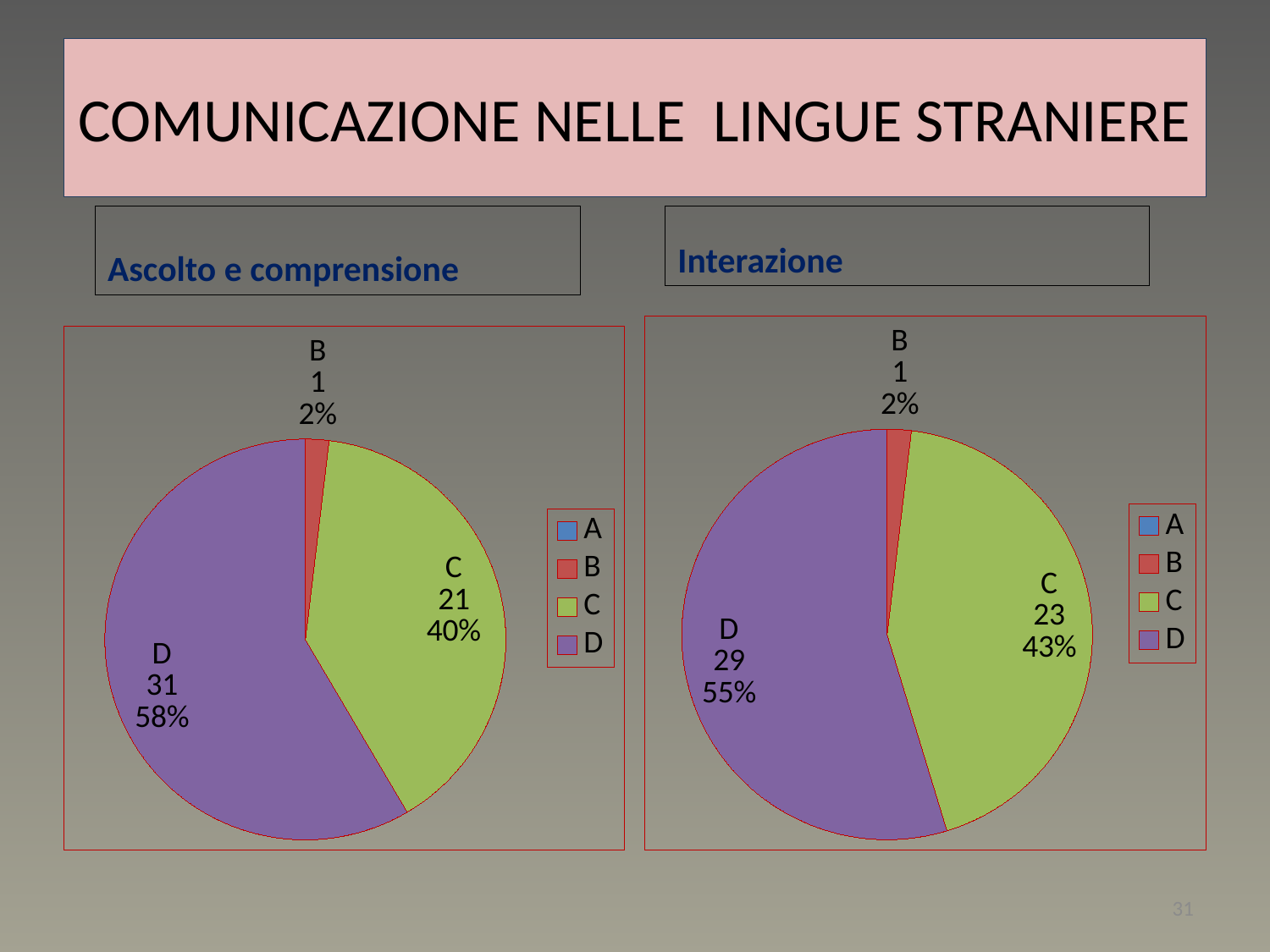

# COMUNICAZIONE NELLE  LINGUE STRANIERE
Ascolto e comprensione
Interazione

### Chart

| Category | Vendite |
|---|---|
| A | 0.0 |
| B | 1.0 |
| C | 23.0 |
| D | 29.0 |

### Chart

| Category | Vendite |
|---|---|
| A | 0.0 |
| B | 1.0 |
| C | 21.0 |
| D | 31.0 |
31